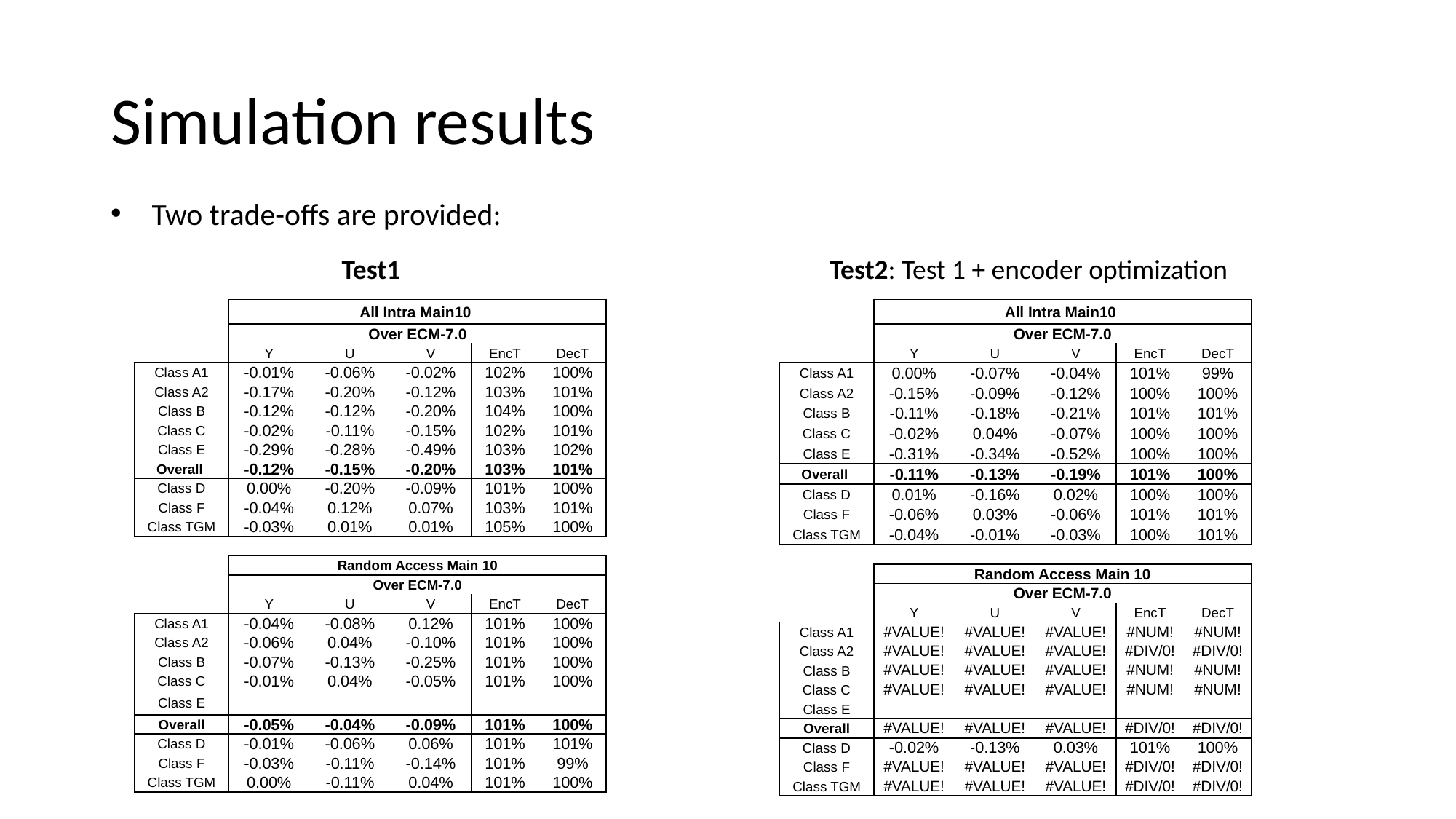

# Simulation results
Two trade-offs are provided:
Test1
Test2: Test 1 + encoder optimization
|  | All Intra Main10 |  |  |  |  |
| --- | --- | --- | --- | --- | --- |
|  | Over ECM-7.0 |  |  |  |  |
|  | Y | U | V | EncT | DecT |
| Class A1 | -0.01% | -0.06% | -0.02% | 102% | 100% |
| Class A2 | -0.17% | -0.20% | -0.12% | 103% | 101% |
| Class B | -0.12% | -0.12% | -0.20% | 104% | 100% |
| Class C | -0.02% | -0.11% | -0.15% | 102% | 101% |
| Class E | -0.29% | -0.28% | -0.49% | 103% | 102% |
| Overall | -0.12% | -0.15% | -0.20% | 103% | 101% |
| Class D | 0.00% | -0.20% | -0.09% | 101% | 100% |
| Class F | -0.04% | 0.12% | 0.07% | 103% | 101% |
| Class TGM | -0.03% | 0.01% | 0.01% | 105% | 100% |
|  |  |  |  |  |  |
|  | Random Access Main 10 |  |  |  |  |
|  | Over ECM-7.0 |  |  |  |  |
|  | Y | U | V | EncT | DecT |
| Class A1 | -0.04% | -0.08% | 0.12% | 101% | 100% |
| Class A2 | -0.06% | 0.04% | -0.10% | 101% | 100% |
| Class B | -0.07% | -0.13% | -0.25% | 101% | 100% |
| Class C | -0.01% | 0.04% | -0.05% | 101% | 100% |
| Class E |  |  |  |  |  |
| Overall | -0.05% | -0.04% | -0.09% | 101% | 100% |
| Class D | -0.01% | -0.06% | 0.06% | 101% | 101% |
| Class F | -0.03% | -0.11% | -0.14% | 101% | 99% |
| Class TGM | 0.00% | -0.11% | 0.04% | 101% | 100% |
|  | All Intra Main10 |  |  |  |  |
| --- | --- | --- | --- | --- | --- |
|  | Over ECM-7.0 |  |  |  |  |
|  | Y | U | V | EncT | DecT |
| Class A1 | 0.00% | -0.07% | -0.04% | 101% | 99% |
| Class A2 | -0.15% | -0.09% | -0.12% | 100% | 100% |
| Class B | -0.11% | -0.18% | -0.21% | 101% | 101% |
| Class C | -0.02% | 0.04% | -0.07% | 100% | 100% |
| Class E | -0.31% | -0.34% | -0.52% | 100% | 100% |
| Overall | -0.11% | -0.13% | -0.19% | 101% | 100% |
| Class D | 0.01% | -0.16% | 0.02% | 100% | 100% |
| Class F | -0.06% | 0.03% | -0.06% | 101% | 101% |
| Class TGM | -0.04% | -0.01% | -0.03% | 100% | 101% |
|  |  |  |  |  |  |
|  | Random Access Main 10 |  |  |  |  |
|  | Over ECM-7.0 |  |  |  |  |
|  | Y | U | V | EncT | DecT |
| Class A1 | #VALUE! | #VALUE! | #VALUE! | #NUM! | #NUM! |
| Class A2 | #VALUE! | #VALUE! | #VALUE! | #DIV/0! | #DIV/0! |
| Class B | #VALUE! | #VALUE! | #VALUE! | #NUM! | #NUM! |
| Class C | #VALUE! | #VALUE! | #VALUE! | #NUM! | #NUM! |
| Class E |  |  |  |  |  |
| Overall | #VALUE! | #VALUE! | #VALUE! | #DIV/0! | #DIV/0! |
| Class D | -0.02% | -0.13% | 0.03% | 101% | 100% |
| Class F | #VALUE! | #VALUE! | #VALUE! | #DIV/0! | #DIV/0! |
| Class TGM | #VALUE! | #VALUE! | #VALUE! | #DIV/0! | #DIV/0! |